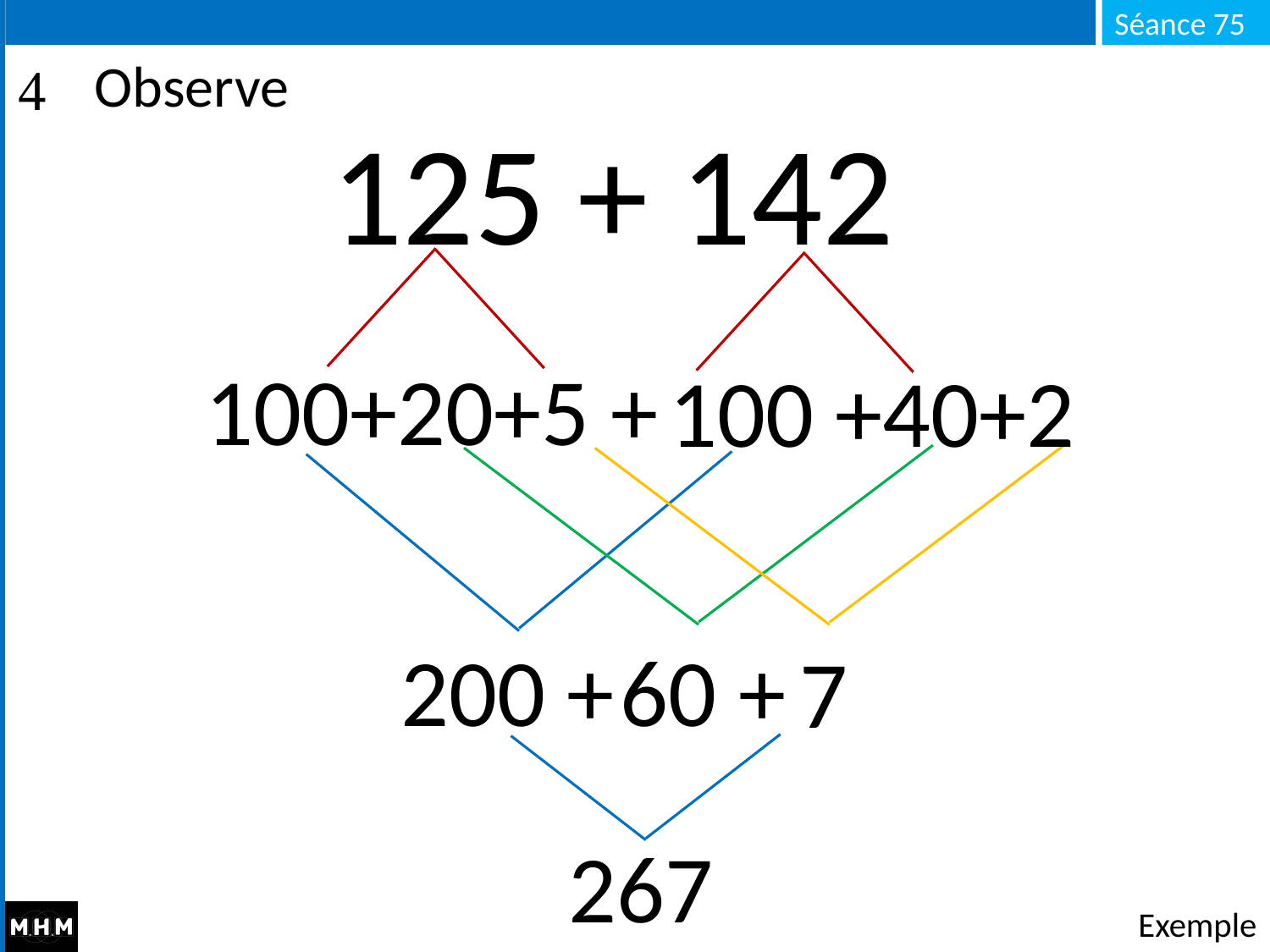

# Observe
125 + 142
100+20+5 +
100 +40+2
200 +
60 +
7
267
Exemple